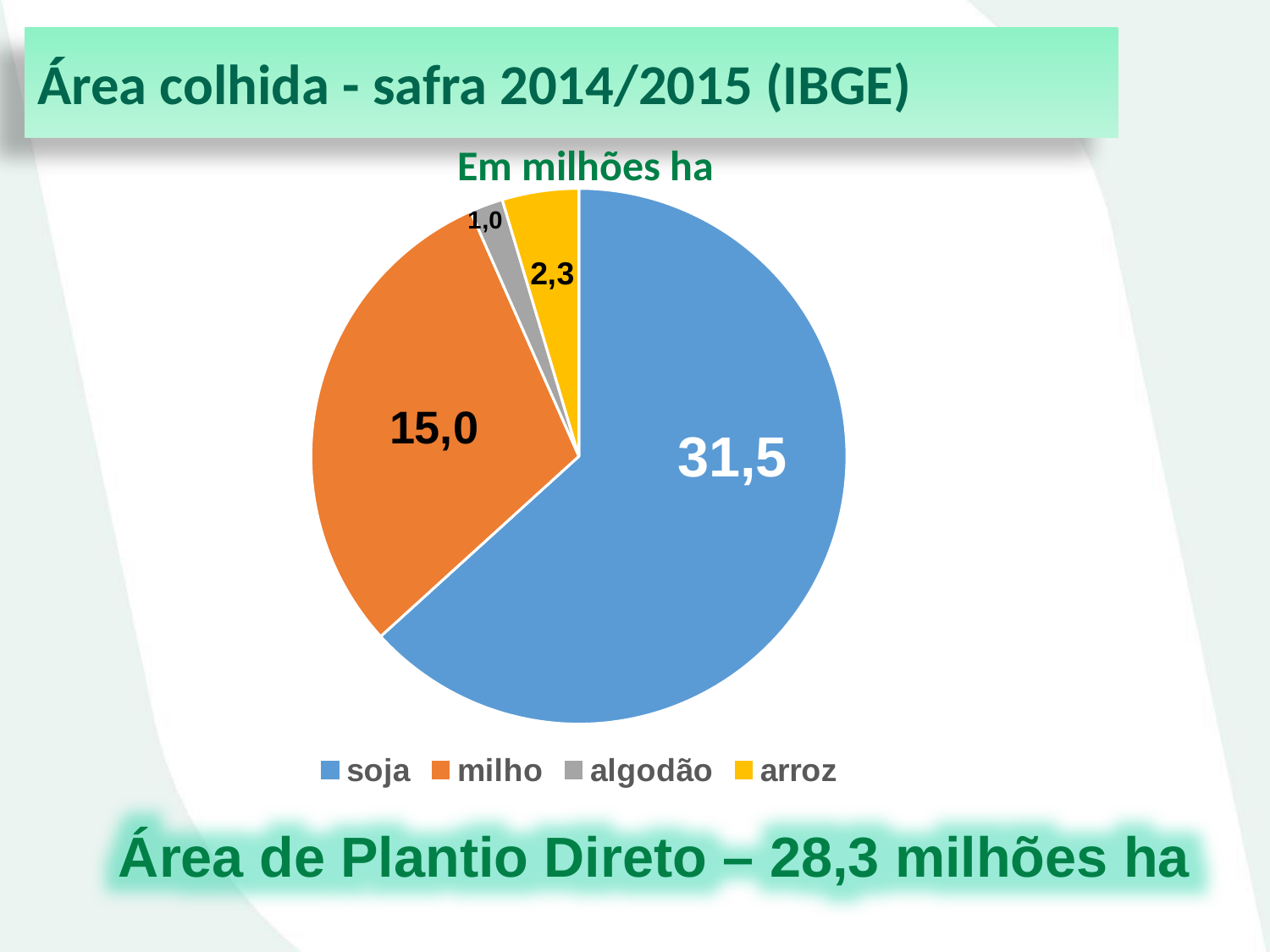

Área colhida - safra 2014/2015 (IBGE)
Em milhões ha

### Chart

| Category |  |
|---|---|
| soja | 31.5 |
| milho | 15.0 |
| algodão | 1.0 |
| arroz | 2.3 |
31,5
Área de Plantio Direto – 28,3 milhões ha